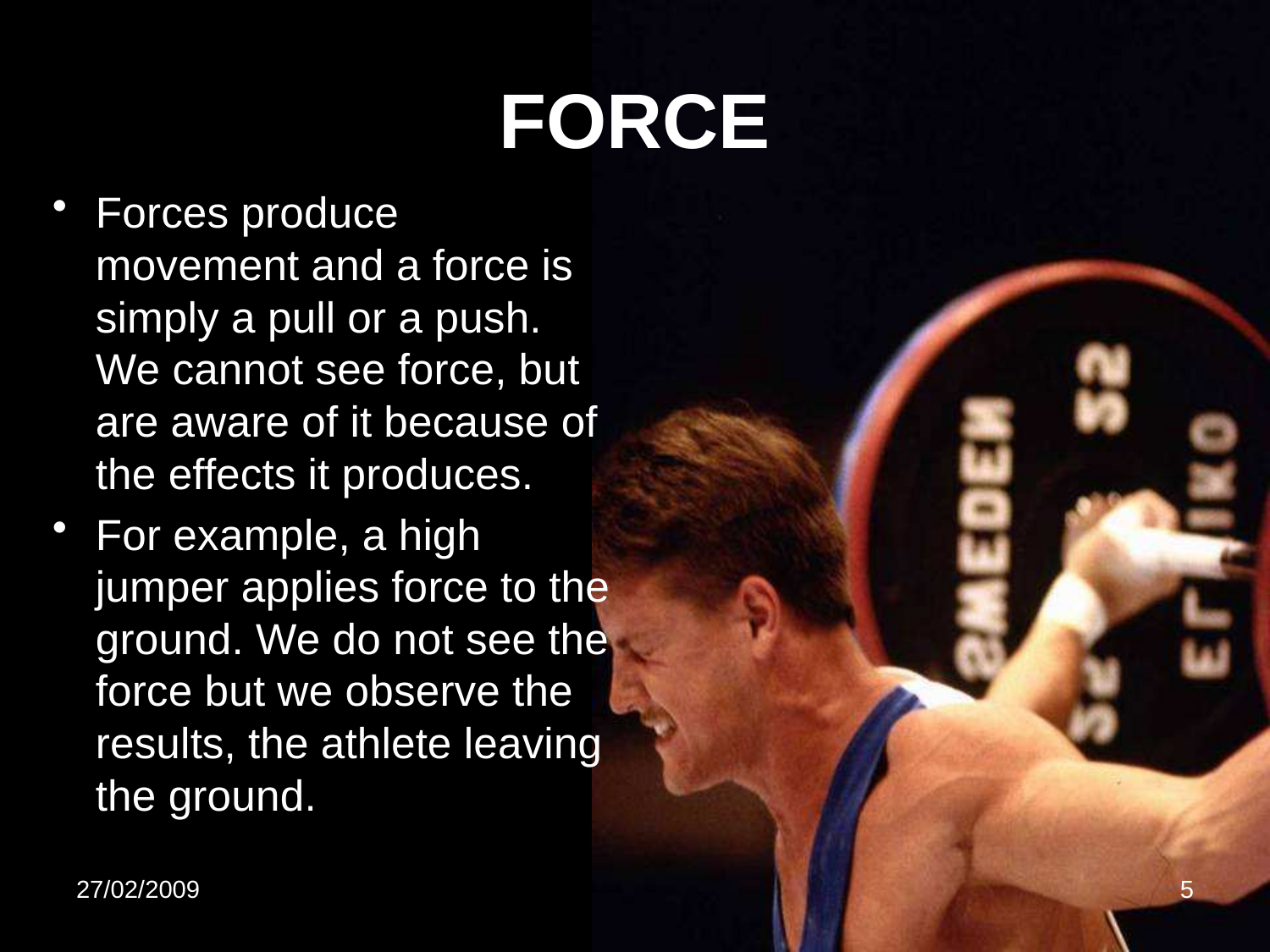

# FORCE
Forces produce movement and a force is simply a pull or a push. We cannot see force, but are aware of it because of the effects it produces.
For example, a high jumper applies force to the ground. We do not see the force but we observe the results, the athlete leaving the ground.
27/02/2009
5